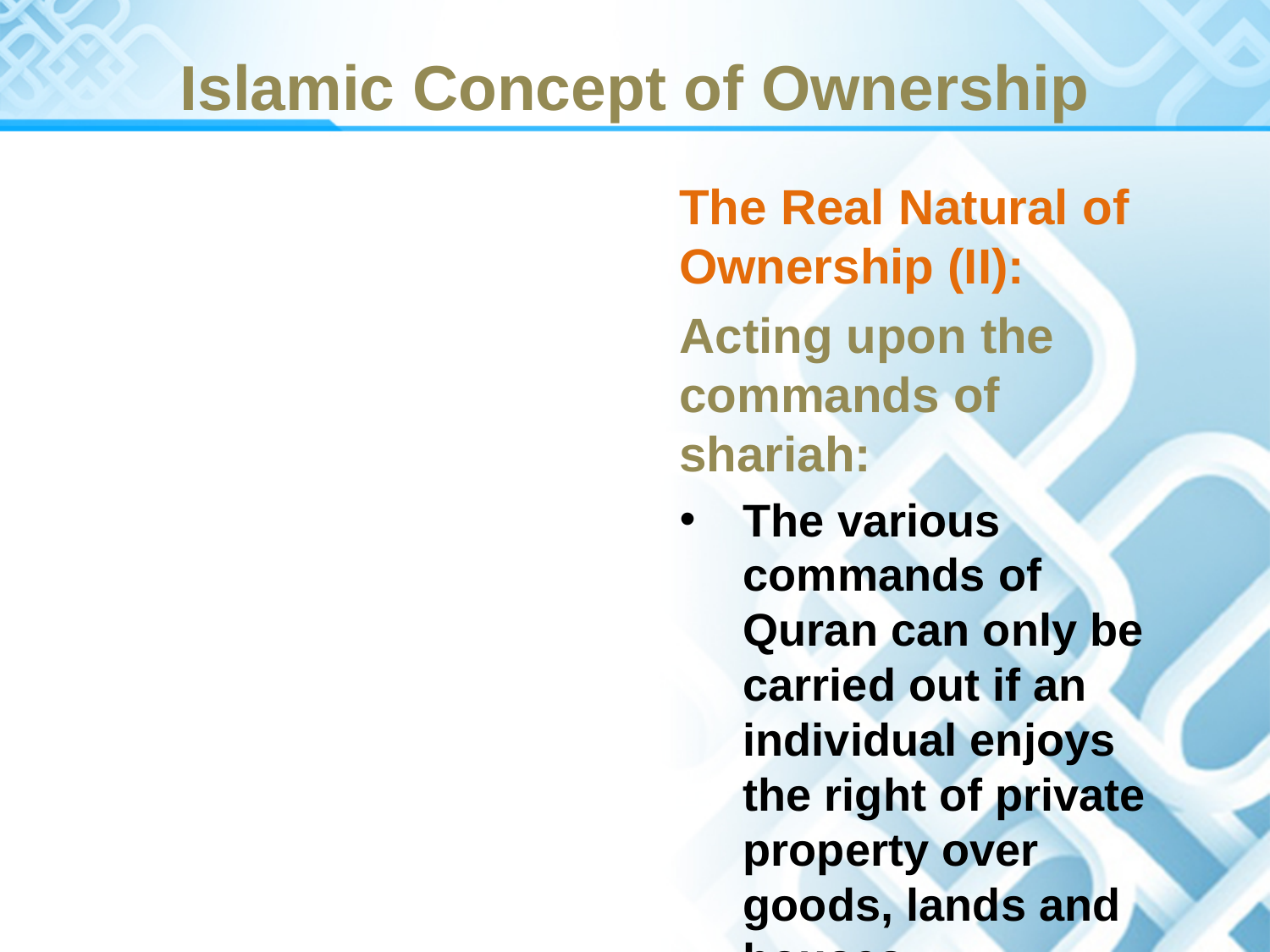

Islamic Concept of Ownership
The Real Natural of Ownership (II):
Acting upon the commands of shariah:
The various commands of Quran can only be carried out if an individual enjoys the right of private property over goods, lands and houses